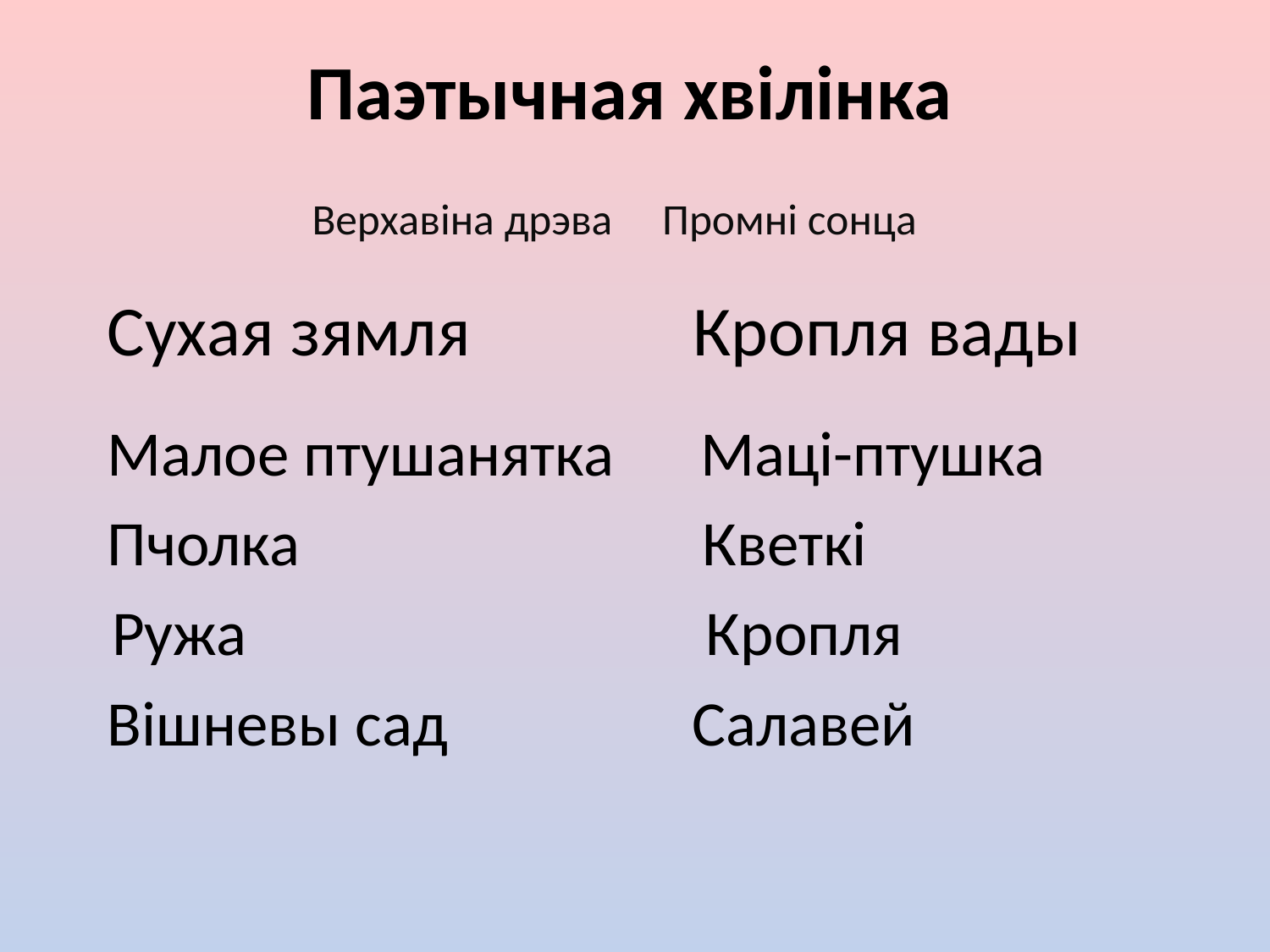

# Паэтычная хвілінка
Верхавіна дрэва     Промні сонца
Сухая зямля              Кропля вады
Малое птушанятка      Маці-птушка
Пчолка                            Кветкі
 Ружа                                Кропля
Вішневы сад                 Салавей